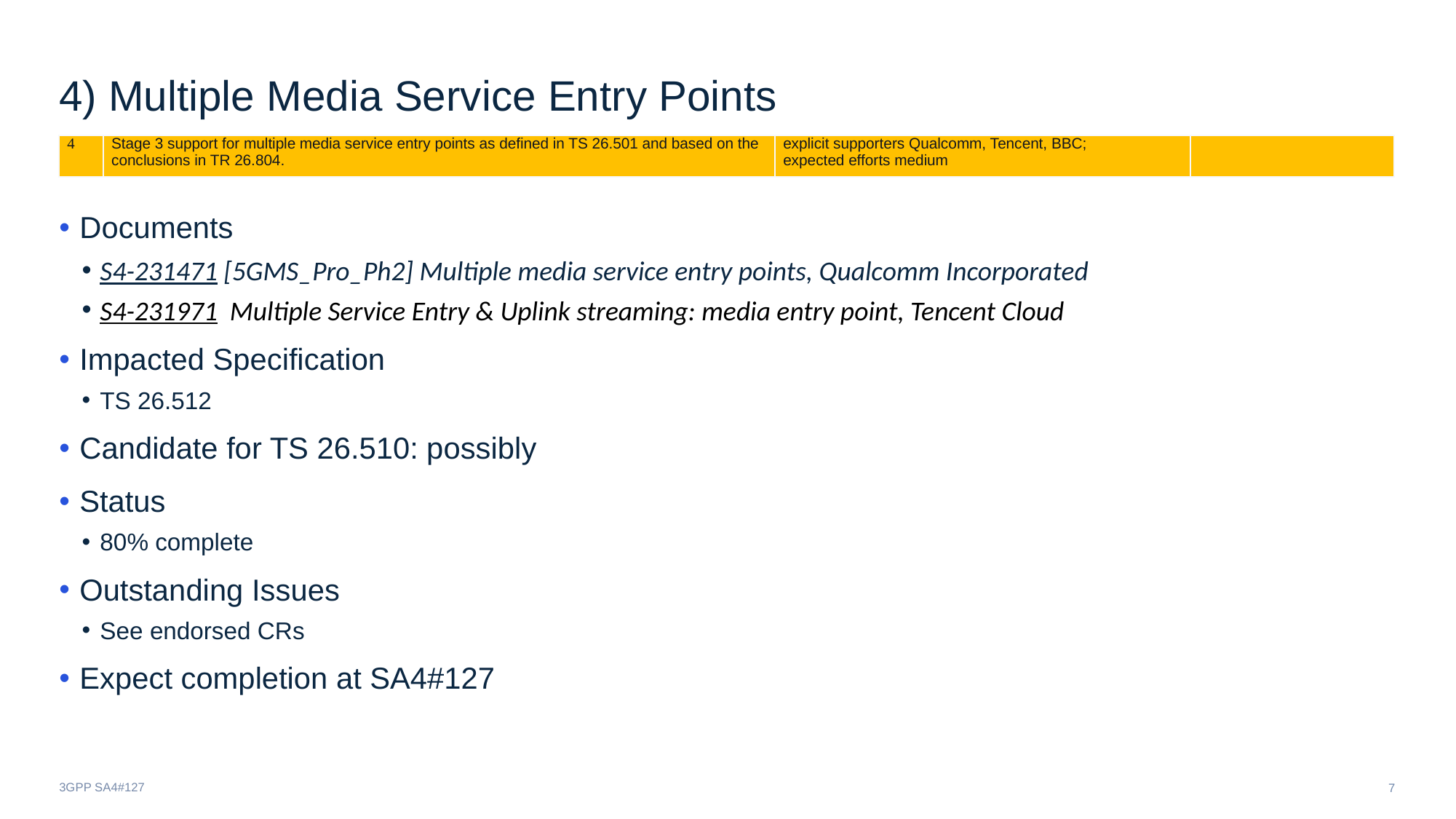

# 4) Multiple Media Service Entry Points
| 4 | Stage 3 support for multiple media service entry points as defined in TS 26.501 and based on the conclusions in TR 26.804. | explicit supporters Qualcomm, Tencent, BBC; expected efforts medium |  |
| --- | --- | --- | --- |
Documents
S4-231471 [5GMS_Pro_Ph2] Multiple media service entry points, Qualcomm Incorporated
S4-231971  Multiple Service Entry & Uplink streaming: media entry point, Tencent Cloud
Impacted Specification
TS 26.512
Candidate for TS 26.510: possibly
Status
80% complete
Outstanding Issues
See endorsed CRs
Expect completion at SA4#127

3GPP SA4#127